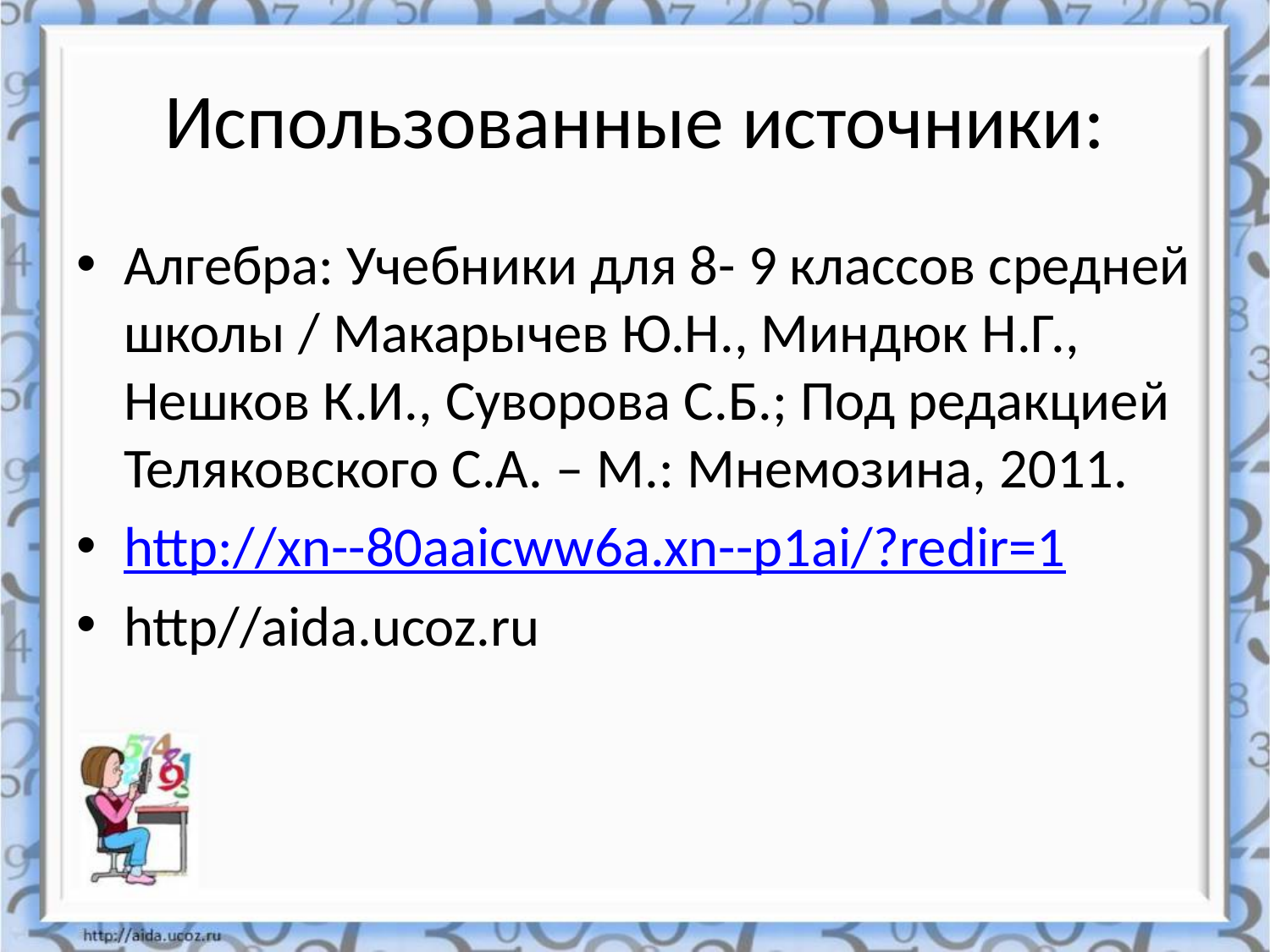

# Использованные источники:
Алгебра: Учебники для 8- 9 классов средней школы / Макарычев Ю.Н., Миндюк Н.Г., Нешков К.И., Суворова С.Б.; Под редакцией Теляковского С.А. – М.: Мнемозина, 2011.
http://xn--80aaicww6a.xn--p1ai/?redir=1
http//aida.ucoz.ru